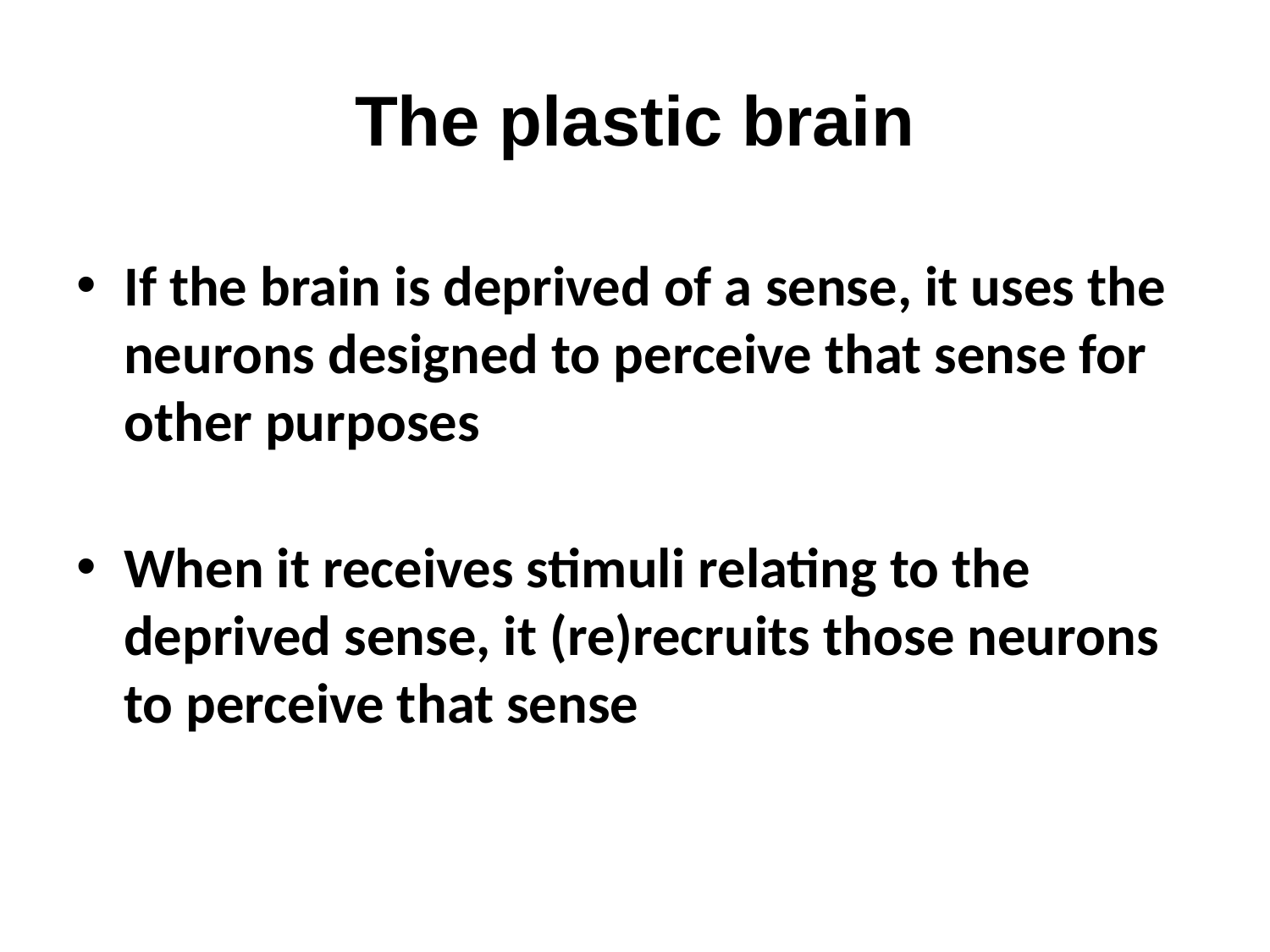

# The plastic brain
If the brain is deprived of a sense, it uses the neurons designed to perceive that sense for other purposes
When it receives stimuli relating to the deprived sense, it (re)recruits those neurons
to perceive that sense